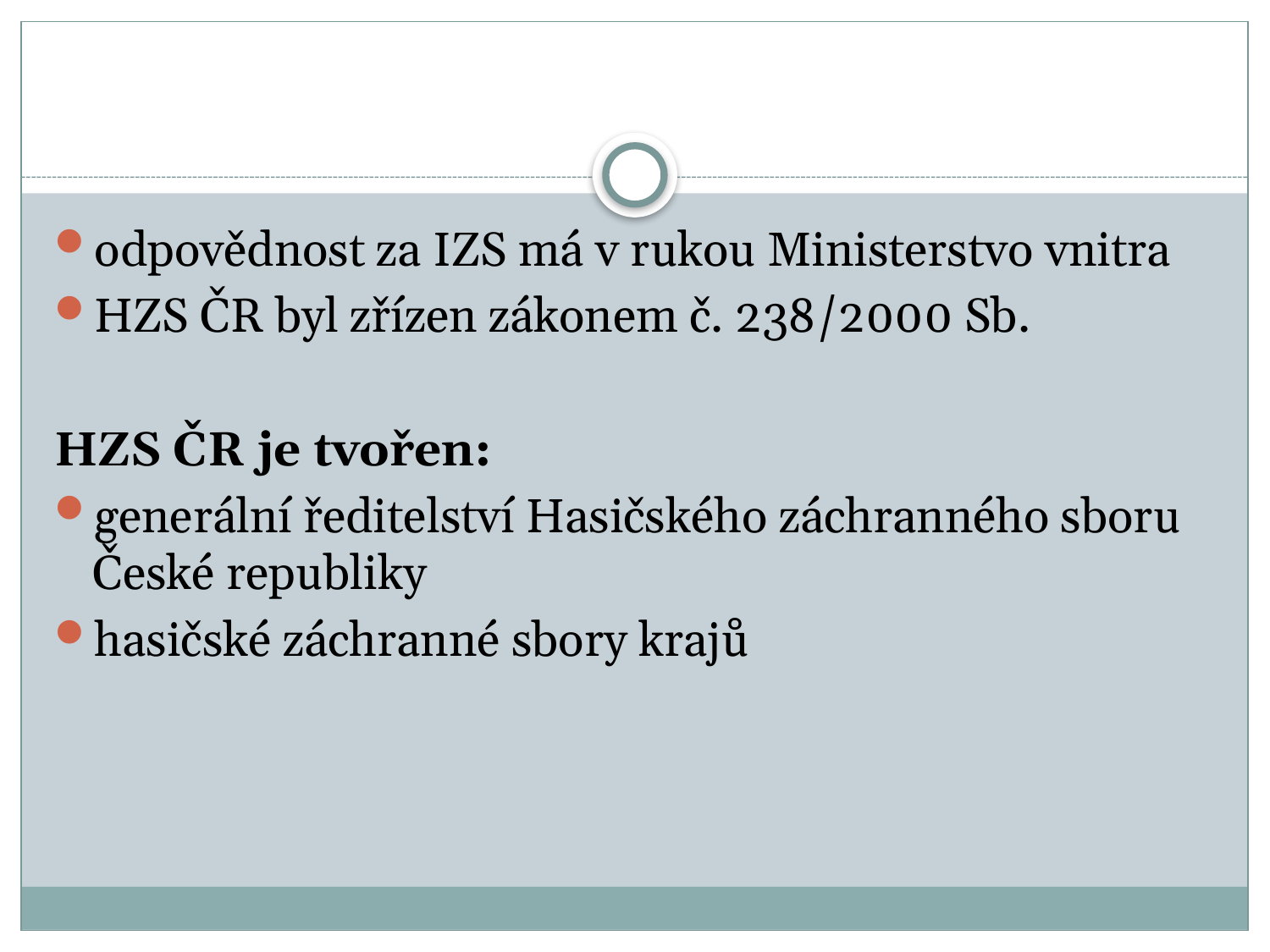

#
odpovědnost za IZS má v rukou Ministerstvo vnitra
HZS ČR byl zřízen zákonem č. 238/2000 Sb.

HZS ČR je tvořen:
generální ředitelství Hasičského záchranného sboru České republiky
hasičské záchranné sbory krajů